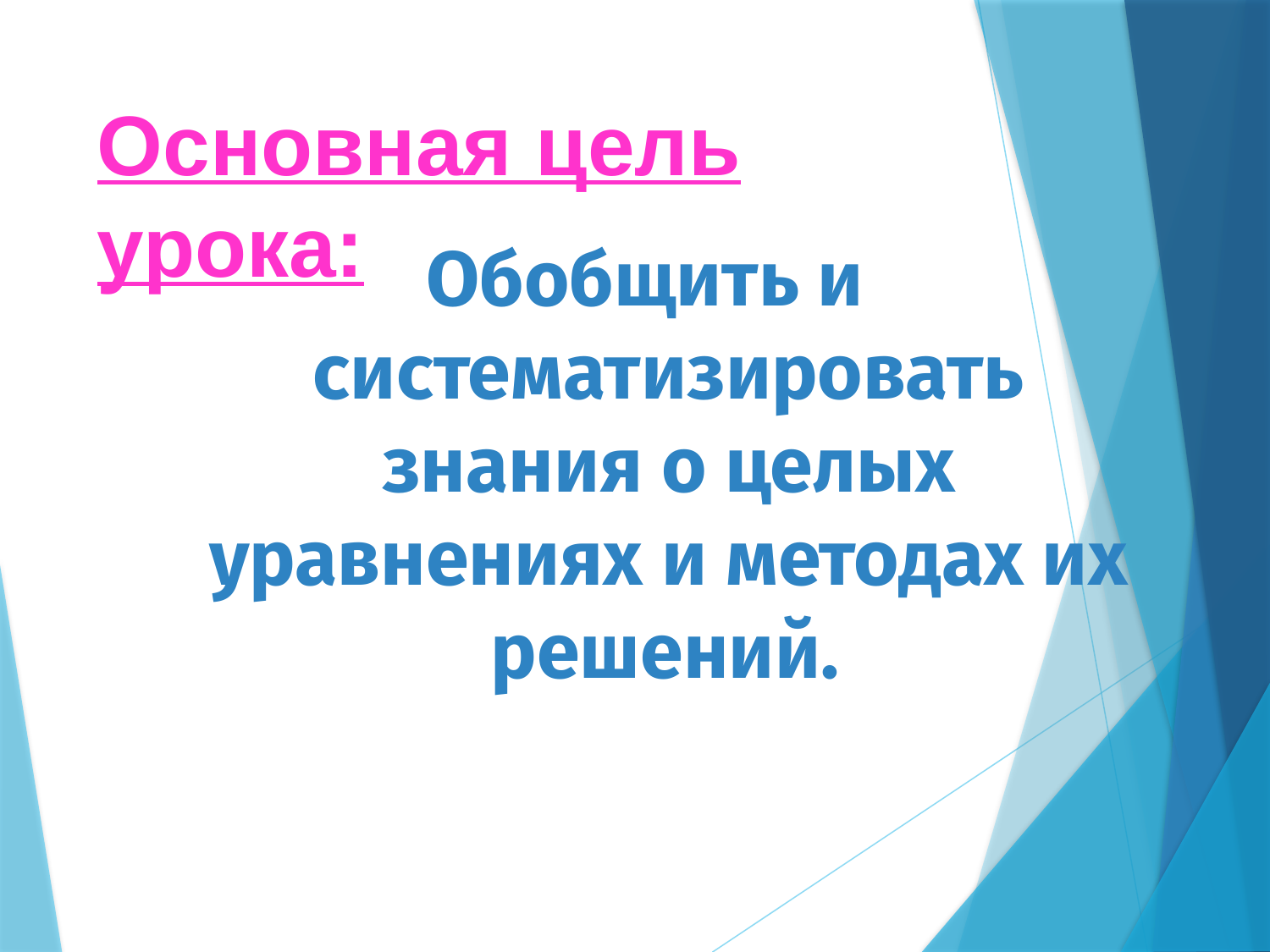

# Основная цель урока:
Обобщить и систематизировать знания о целых уравнениях и методах их решений.